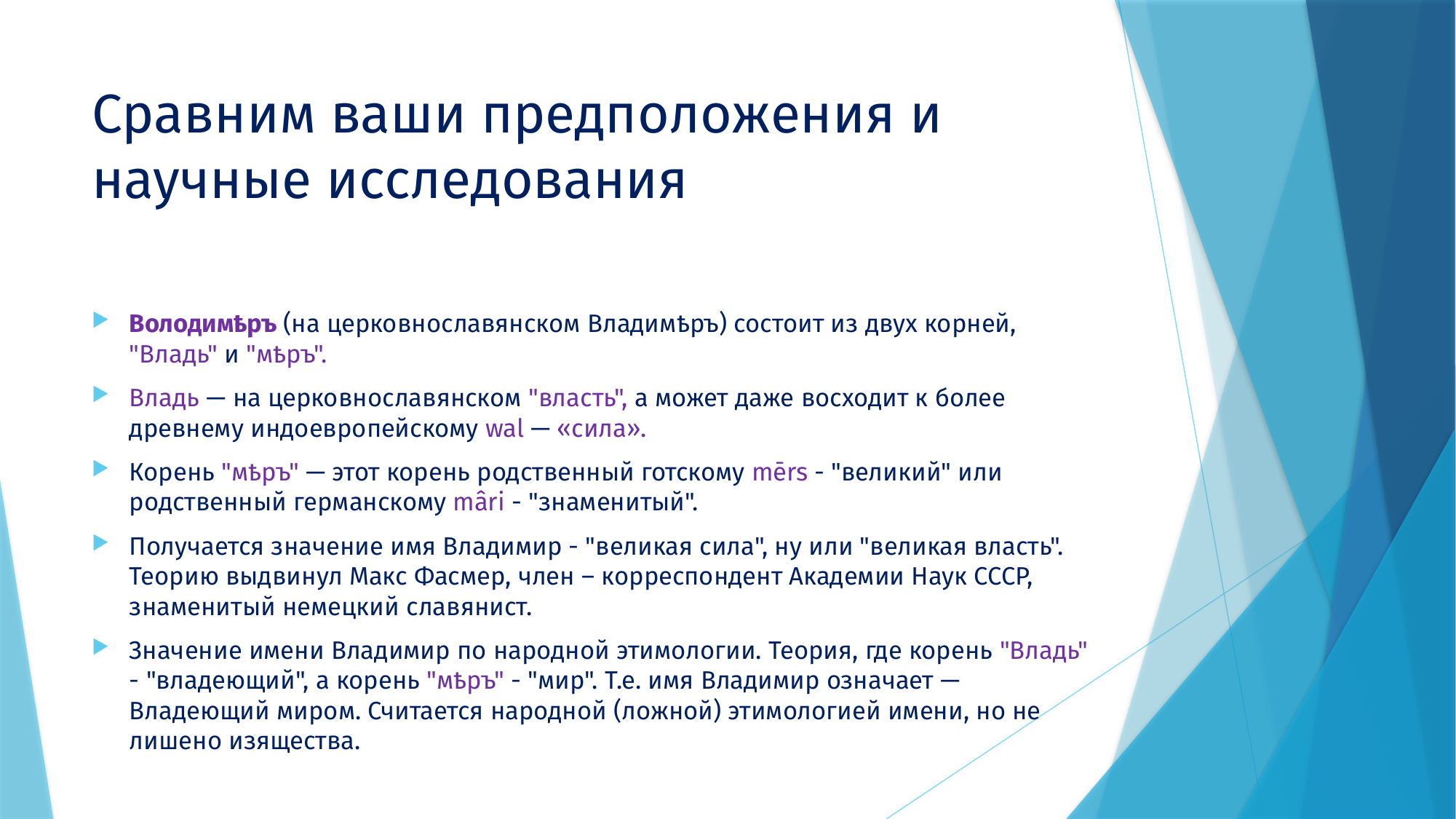

# Сравним ваши предположения и научные исследования

Володимѣръ (на церковнославянском Владимѣръ) состоит из двух корней, "Владь" и "мѣръ".
Владь — на церковнославянском "власть", а может даже восходит к более древнему индоевропейскому wal — «сила».
Корень "мѣръ" — этот корень родственный готскому mērs - "великий" или родственный германскому mâri - "знаменитый".
Получается значение имя Владимир - "великая сила", ну или "великая власть". Теорию выдвинул Макс Фасмер, член – корреспондент Академии Наук СССР, знаменитый немецкий славянист.
Значение имени Владимир по народной этимологии. Теория, где корень "Владь" - "владеющий", а корень "мѣръ" - "мир". Т.е. имя Владимир означает — Владеющий миром. Считается народной (ложной) этимологией имени, но не лишено изящества.